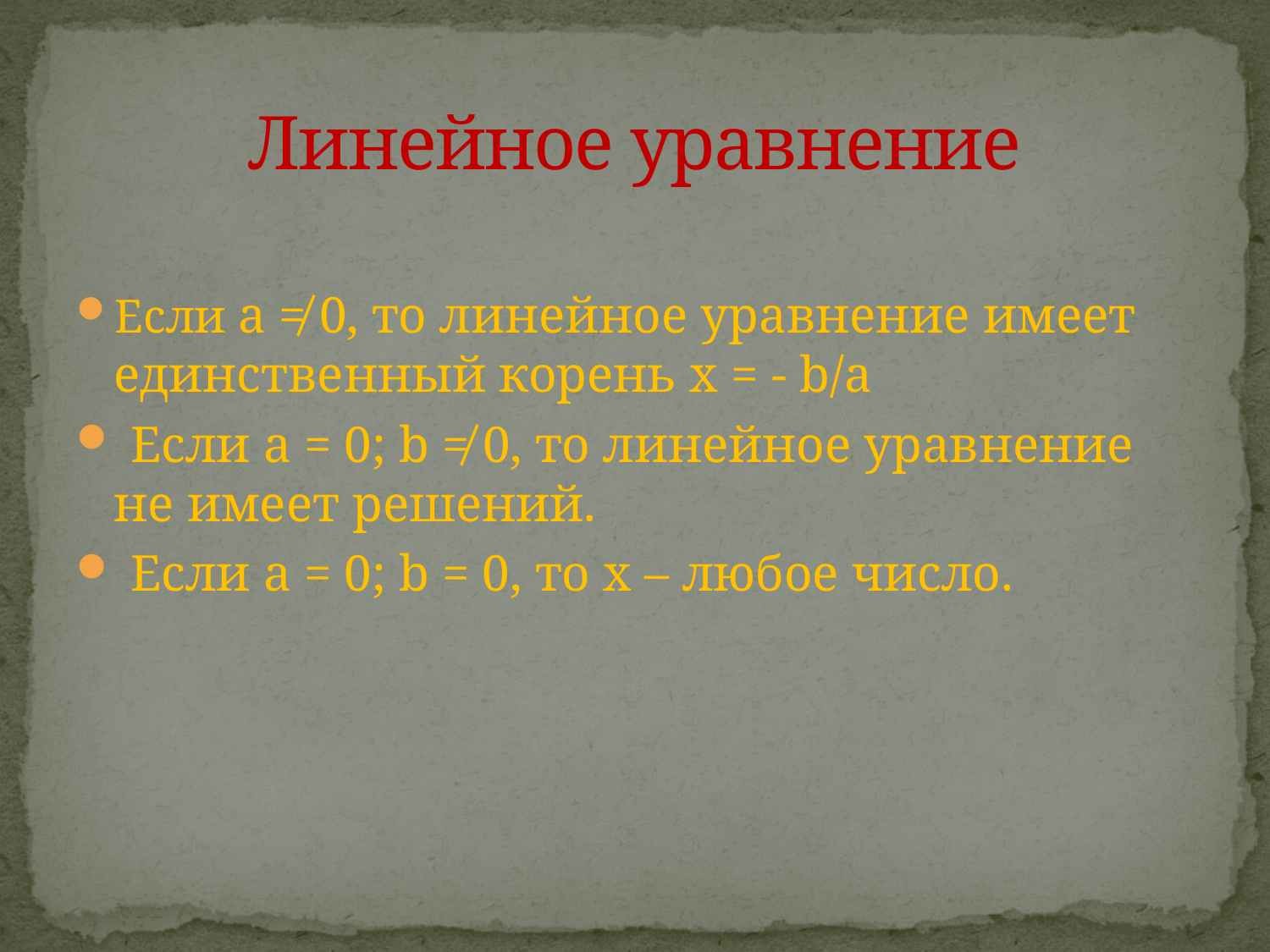

# Линейное уравнение
Если a ≠ 0, то линейное уравнение имеет единственный корень x = - b/a
 Если a = 0; b ≠ 0, то линейное уравнение не имеет решений.
 Если a = 0; b = 0, то x – любое число.